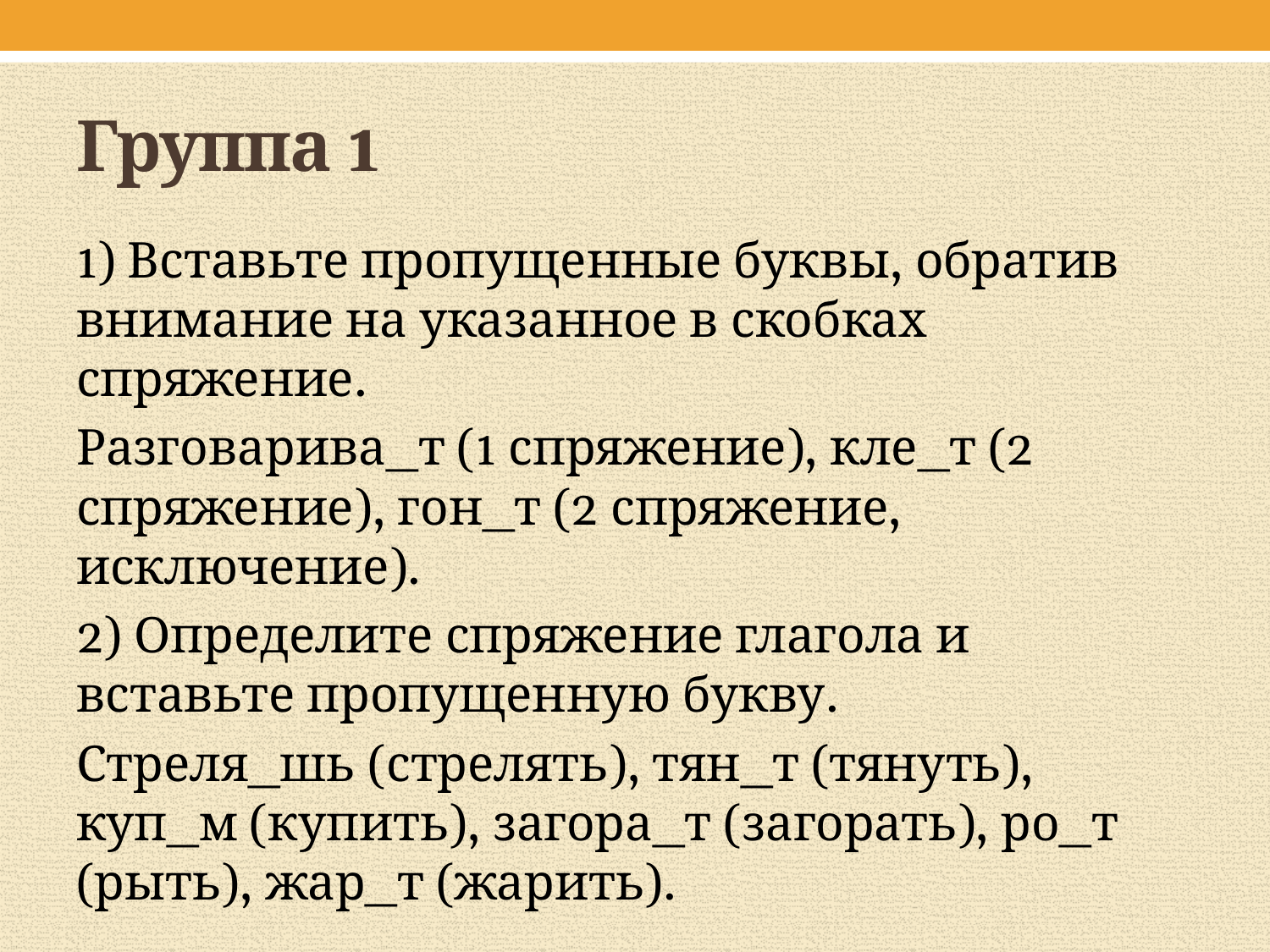

# Группа 1
1) Вставьте пропущенные буквы, обратив внимание на указанное в скобках спряжение.
Разговарива_т (1 спряжение), кле_т (2 спряжение), гон_т (2 спряжение, исключение).
2) Определите спряжение глагола и вставьте пропущенную букву.
Стреля_шь (стрелять), тян_т (тянуть), куп_м (купить), загора_т (загорать), ро_т (рыть), жар_т (жарить).